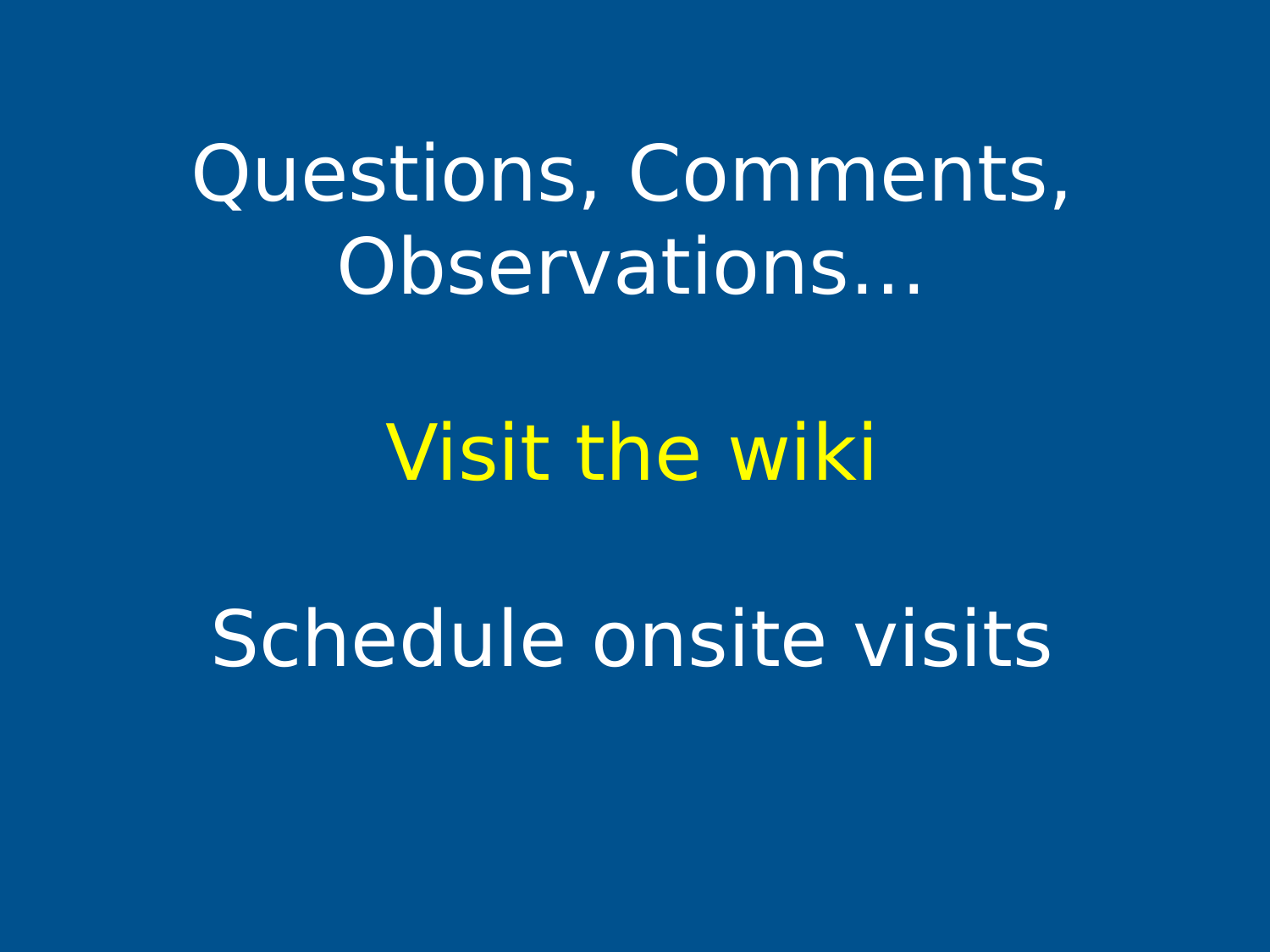

# Questions, Comments, Observations… Visit the wiki Schedule onsite visits